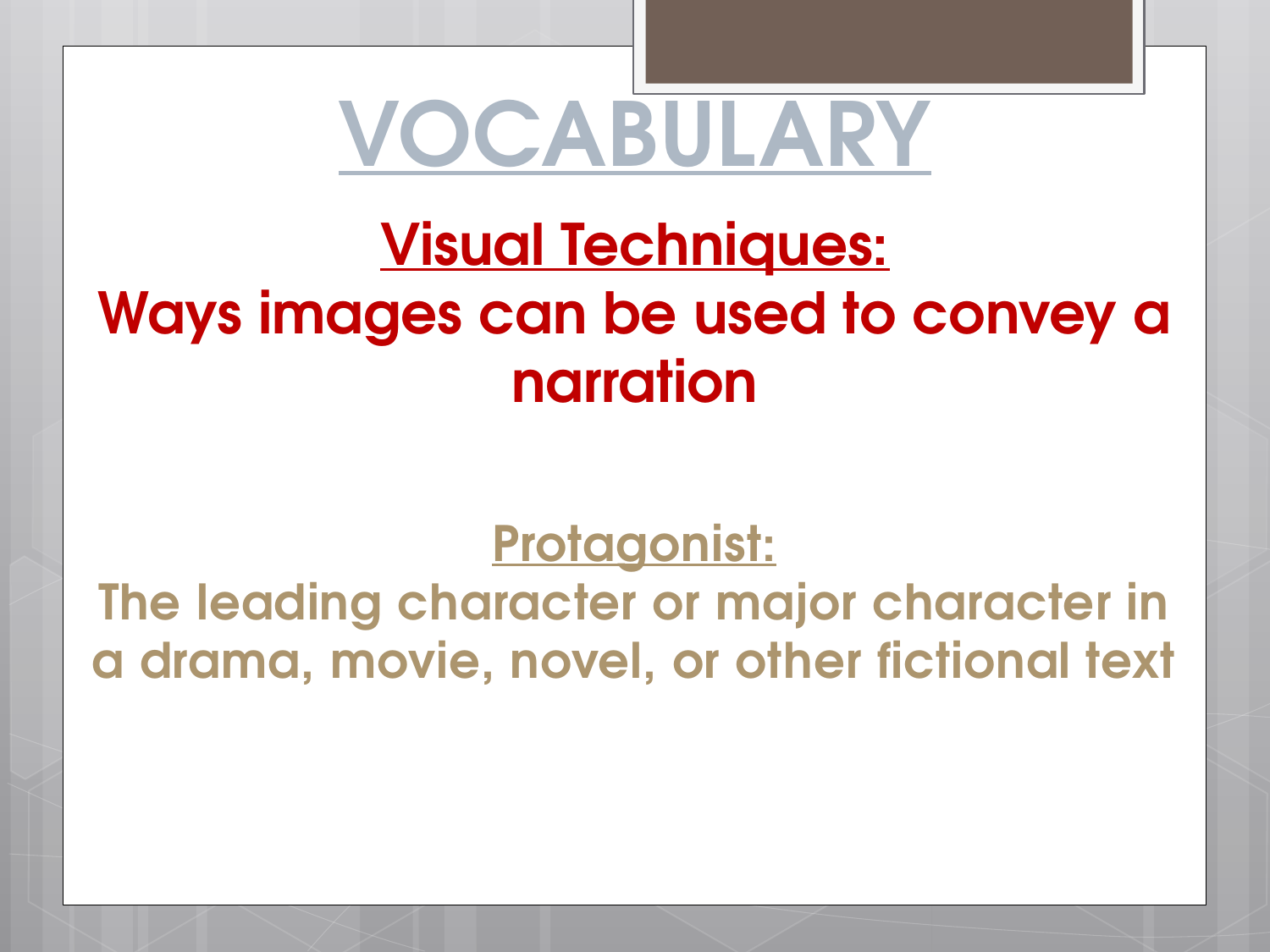

VOCABULARY
# Visual Techniques: Ways images can be used to convey a narration
Protagonist:
The leading character or major character in a drama, movie, novel, or other fictional text